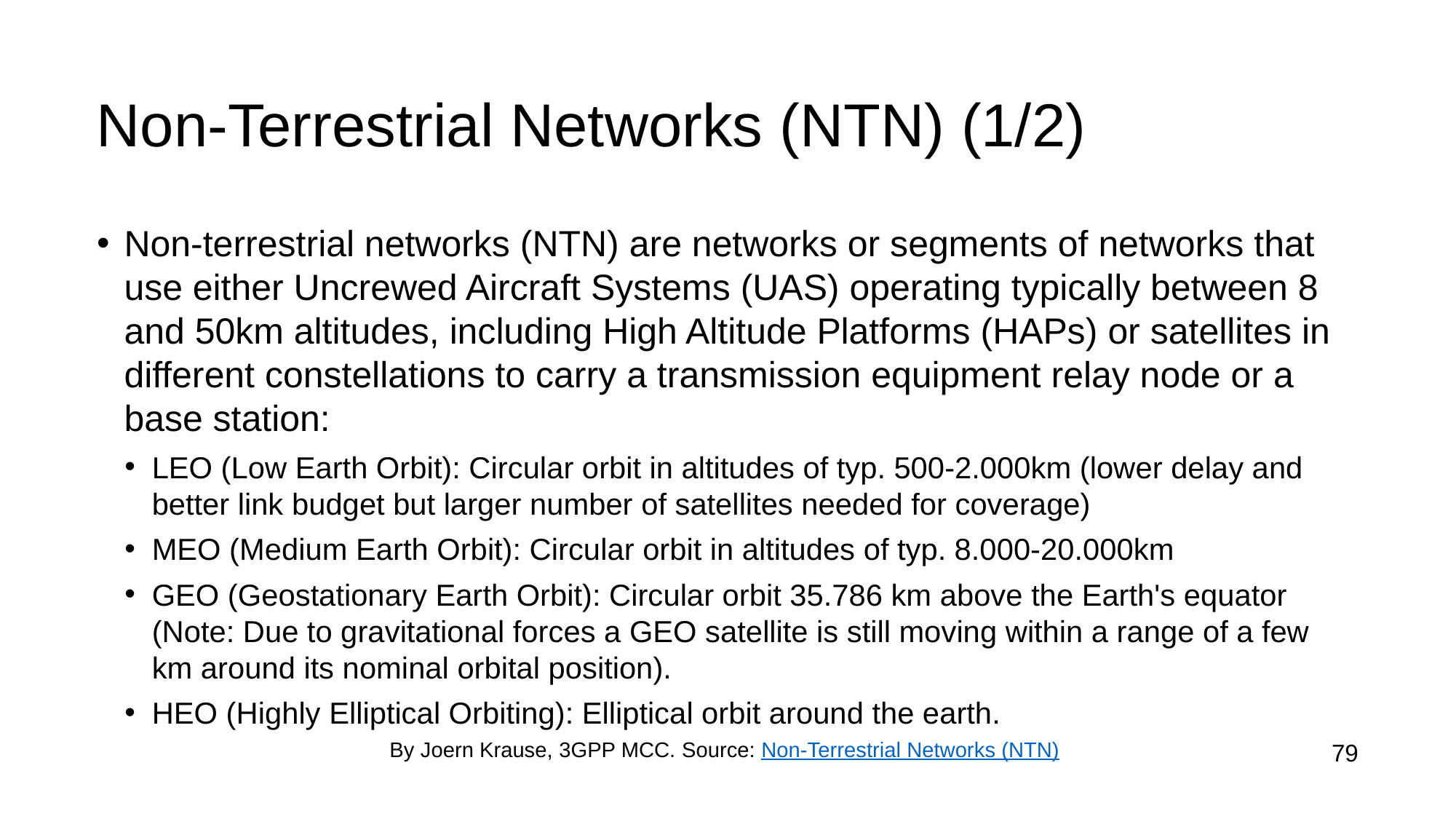

# Non-Terrestrial Networks (NTN) (1/2)
Non-terrestrial networks (NTN) are networks or segments of networks that use either Uncrewed Aircraft Systems (UAS) operating typically between 8 and 50km altitudes, including High Altitude Platforms (HAPs) or satellites in different constellations to carry a transmission equipment relay node or a base station:
LEO (Low Earth Orbit): Circular orbit in altitudes of typ. 500-2.000km (lower delay and better link budget but larger number of satellites needed for coverage)
MEO (Medium Earth Orbit): Circular orbit in altitudes of typ. 8.000-20.000km
GEO (Geostationary Earth Orbit): Circular orbit 35.786 km above the Earth's equator (Note: Due to gravitational forces a GEO satellite is still moving within a range of a few km around its nominal orbital position).
HEO (Highly Elliptical Orbiting): Elliptical orbit around the earth.
By Joern Krause, 3GPP MCC. Source: Non-Terrestrial Networks (NTN)
79